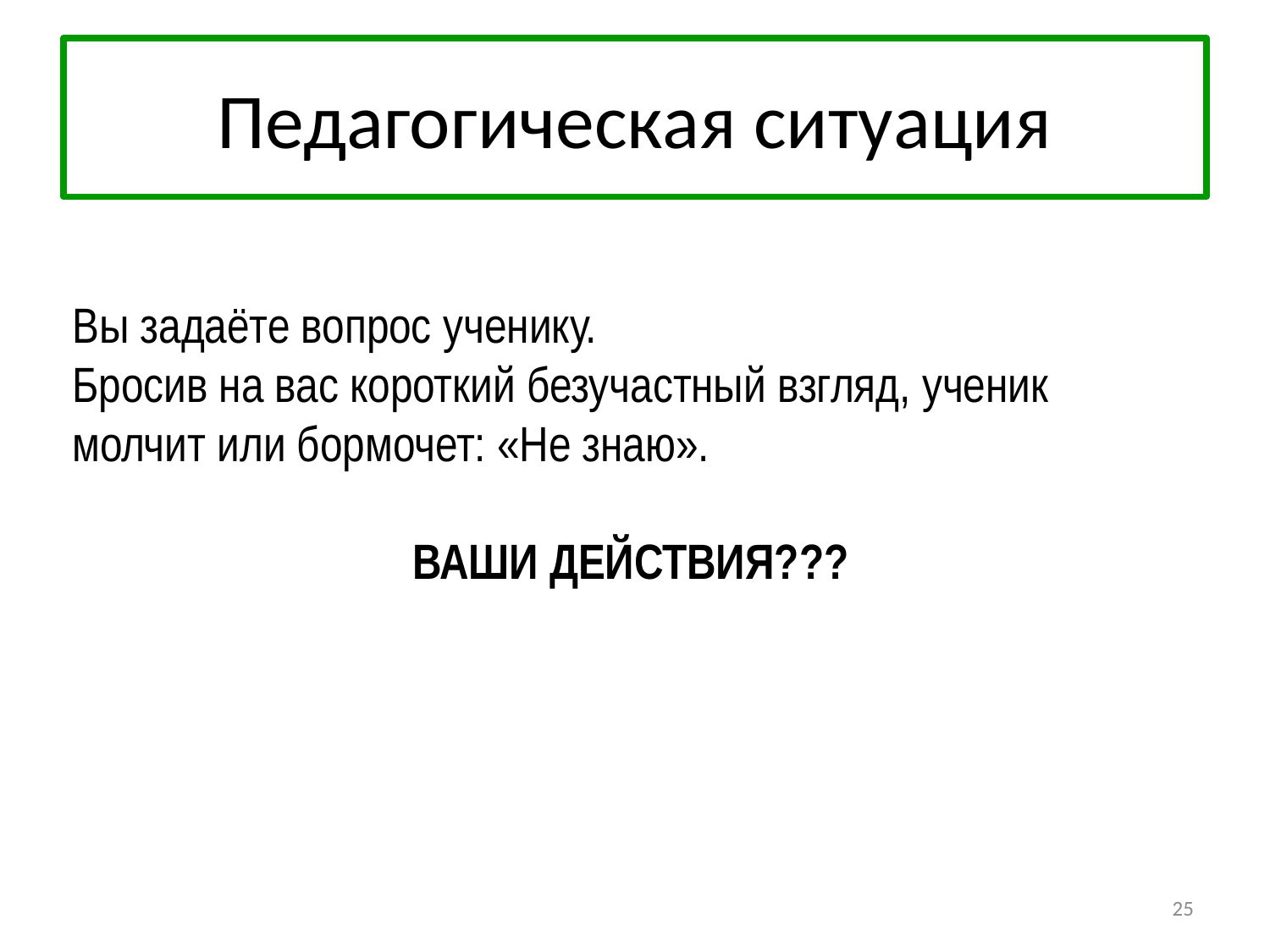

# Педагогическая ситуация
Вы задаёте вопрос ученику.
Бросив на вас короткий безучастный взгляд, ученик
молчит или бормочет: «Не знаю».

ВАШИ ДЕЙСТВИЯ???
25